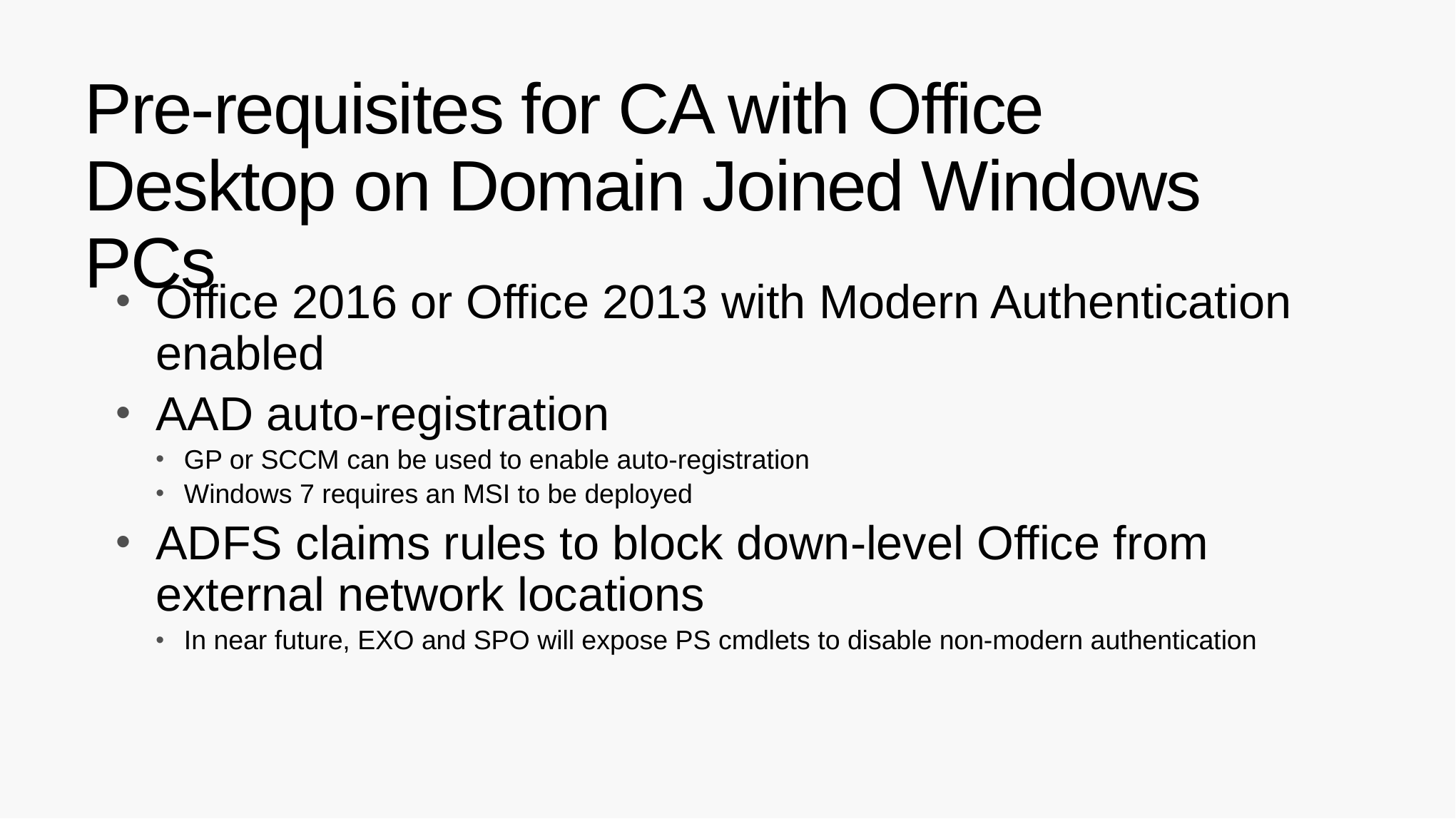

# Pre-requisites for CA with Office Desktop on Domain Joined Windows PCs
Office 2016 or Office 2013 with Modern Authentication enabled
AAD auto-registration
GP or SCCM can be used to enable auto-registration
Windows 7 requires an MSI to be deployed
ADFS claims rules to block down-level Office from external network locations
In near future, EXO and SPO will expose PS cmdlets to disable non-modern authentication